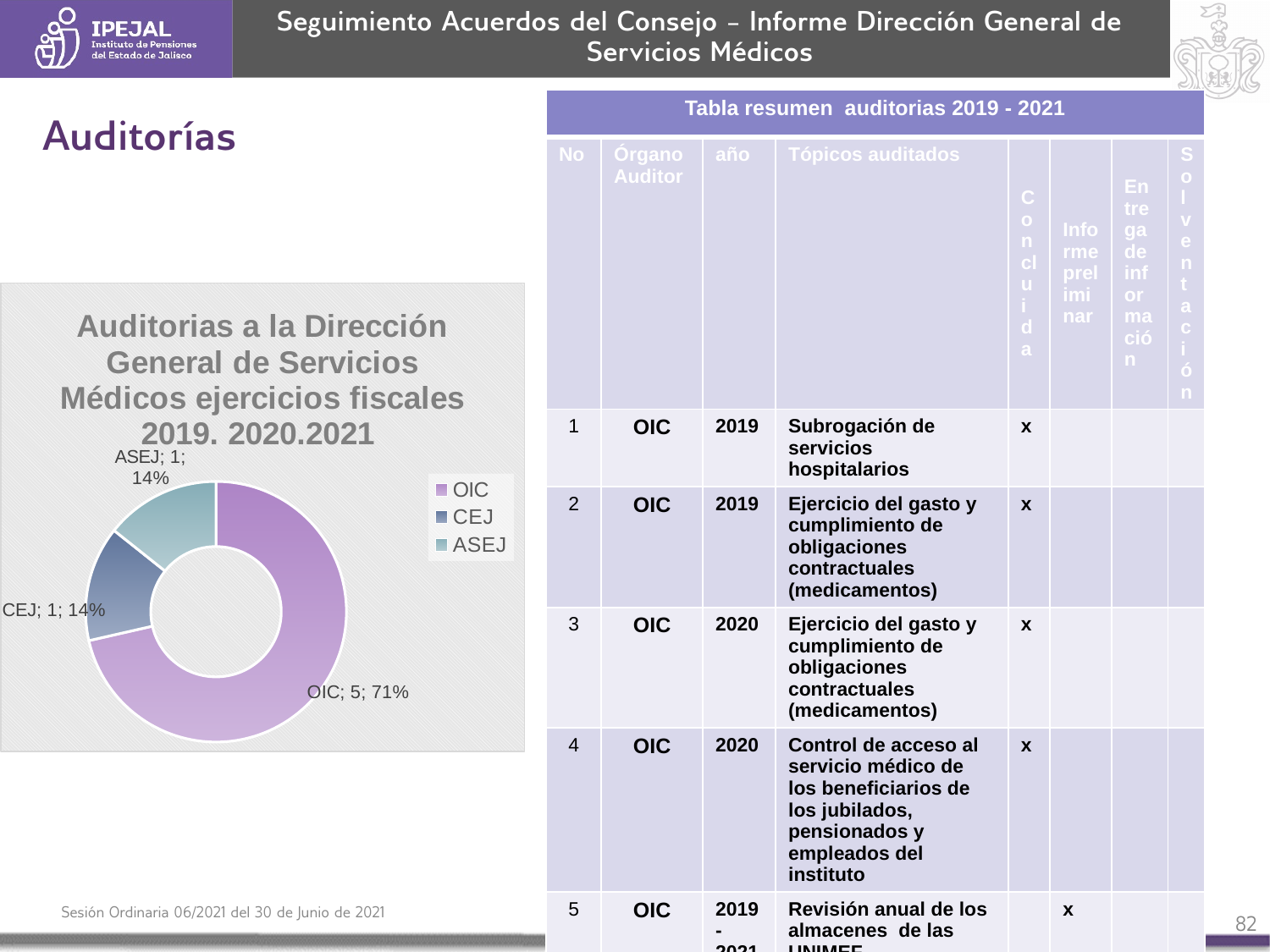

Seguimiento Acuerdos del Consejo – Informe Dirección General de Servicios Médicos
| Tabla resumen auditorias 2019 - 2021 |  |  |  |  |  |  |  |
| --- | --- | --- | --- | --- | --- | --- | --- |
| No | Órgano Auditor | año | Tópicos auditados | Concluida | Informe preliminar | Entrega de información | Solventación |
| 1 | OIC | 2019 | Subrogación de servicios hospitalarios | x |  |  |  |
| 2 | OIC | 2019 | Ejercicio del gasto y cumplimiento de obligaciones contractuales (medicamentos) | x |  |  |  |
| 3 | OIC | 2020 | Ejercicio del gasto y cumplimiento de obligaciones contractuales (medicamentos) | x |  |  |  |
| 4 | OIC | 2020 | Control de acceso al servicio médico de los beneficiarios de los jubilados, pensionados y empleados del instituto | x |  |  |  |
| 5 | OIC | 2019-2021 | Revisión anual de los almacenes de las UNIMEF |  | x |  |  |
| 1 | CEJ |  | Servicios Médicos Subrogados |  |  | x |  |
| 1 | ASEJ |  | Cuenta Pública 2019 |  |  |  | x |
Auditorías

### Chart: Auditorias a la Dirección General de Servicios Médicos ejercicios fiscales 2019. 2020.2021

| Category |  |
|---|---|
| OIC | 5.0 |
| CEJ | 1.0 |
| ASEJ | 1.0 |
Sesión Ordinaria 06/2021 del 30 de Junio de 2021
82